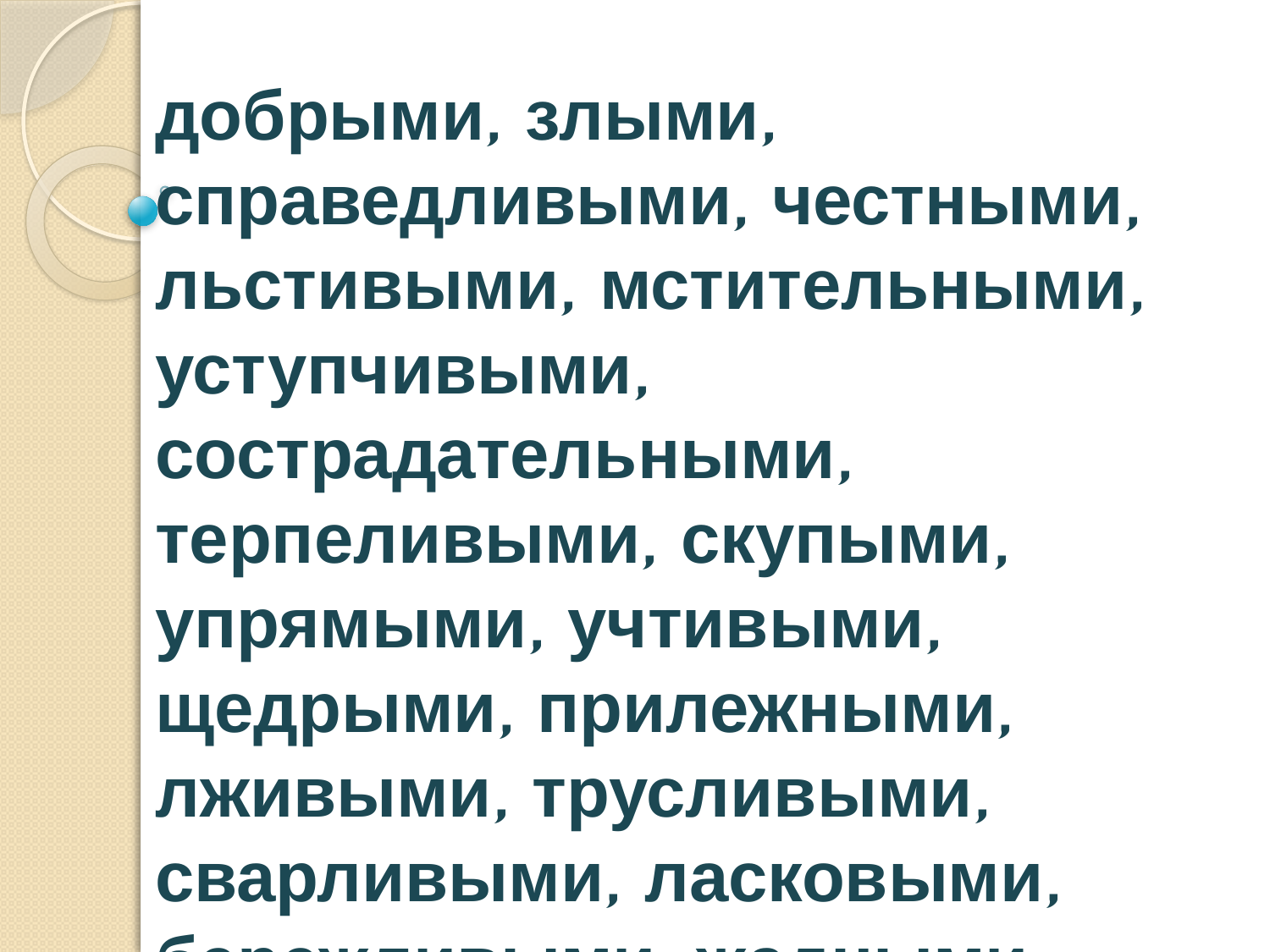

#
добрыми, злыми, справедливыми, честными, льстивыми, мстительными, уступчивыми, сострадательными, терпеливыми, скупыми, упрямыми, учтивыми, щедрыми, прилежными, лживыми, трусливыми, сварливыми, ласковыми, бережливыми, жадными, скромными, завистливыми